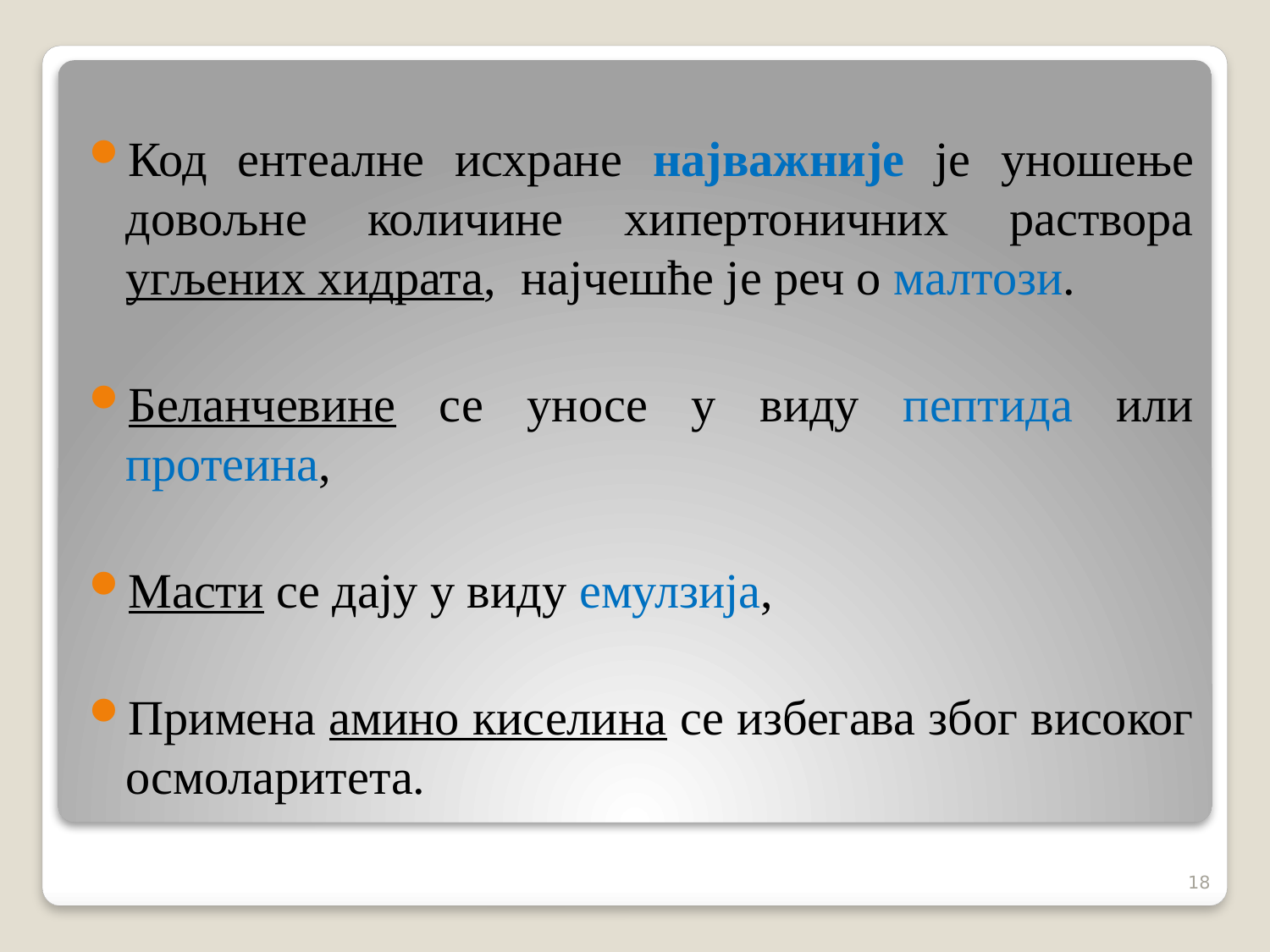

Код ентеалне исхране најважније је уношење довољне количине хипертоничних раствора угљених хидрата,  најчешће је реч о малтози.

Беланчевине се уносе у виду пептида или протеина,

Масти се дају у виду емулзија,

Примена амино киселина се избегава због високог осмоларитета.
18